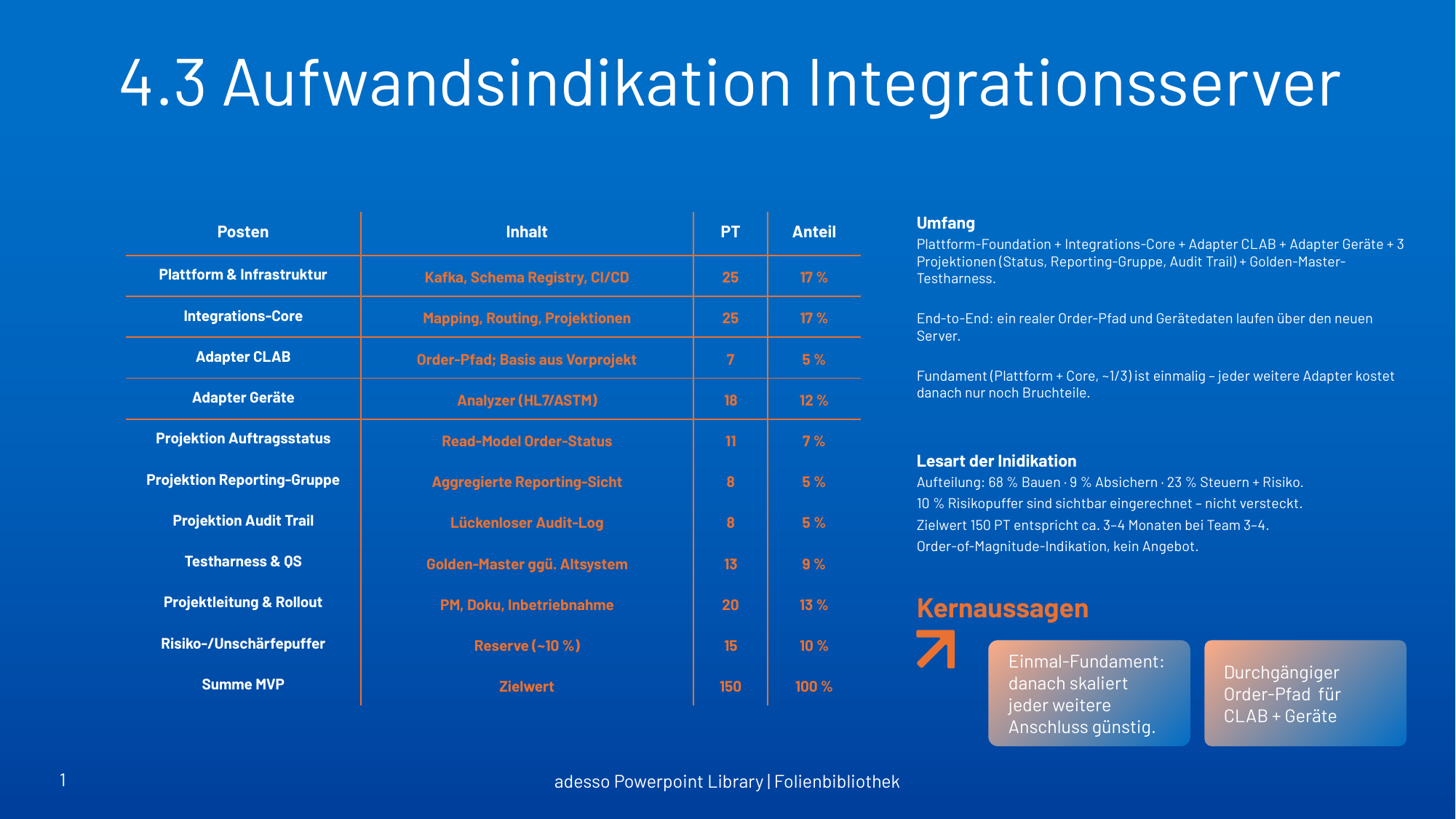

# 4.3 Aufwandsindikation Integrationsserver
| Posten | Inhalt | PT | Anteil |
| --- | --- | --- | --- |
| Plattform & Infrastruktur | Kafka, Schema Registry, CI/CD | 25 | 17 % |
| Integrations-Core | Mapping, Routing, Projektionen | 25 | 17 % |
| Adapter CLAB | Order-Pfad; Basis aus Vorprojekt | 7 | 5 % |
| Adapter Geräte | Analyzer (HL7/ASTM) | 18 | 12 % |
| Projektion Auftragsstatus | Read-Model Order-Status | 11 | 7 % |
| Projektion Reporting-Gruppe | Aggregierte Reporting-Sicht | 8 | 5 % |
| Projektion Audit Trail | Lückenloser Audit-Log | 8 | 5 % |
| Testharness & QS | Golden-Master ggü. Altsystem | 13 | 9 % |
| Projektleitung & Rollout | PM, Doku, Inbetriebnahme | 20 | 13 % |
| Risiko-/Unschärfepuffer | Reserve (~10 %) | 15 | 10 % |
| Summe MVP | Zielwert | 150 | 100 % |
Umfang
Plattform-Foundation + Integrations-Core + Adapter CLAB + Adapter Geräte + 3 Projektionen (Status, Reporting-Gruppe, Audit Trail) + Golden-Master-Testharness.
End-to-End: ein realer Order-Pfad und Gerätedaten laufen über den neuen Server.
Fundament (Plattform + Core, ~1/3) ist einmalig – jeder weitere Adapter kostet danach nur noch Bruchteile.
Lesart der Inidikation
Aufteilung: 68 % Bauen · 9 % Absichern · 23 % Steuern + Risiko.
10 % Risikopuffer sind sichtbar eingerechnet – nicht versteckt.
Zielwert 150 PT entspricht ca. 3–4 Monaten bei Team 3–4.
Order-of-Magnitude-Indikation, kein Angebot.
Kernaussagen

Einmal-Fundament: danach skaliert jeder weitere Anschluss günstig.
Durchgängiger Order-Pfad  für CLAB + Geräte
adesso Powerpoint Library | Folienbibliothek
1